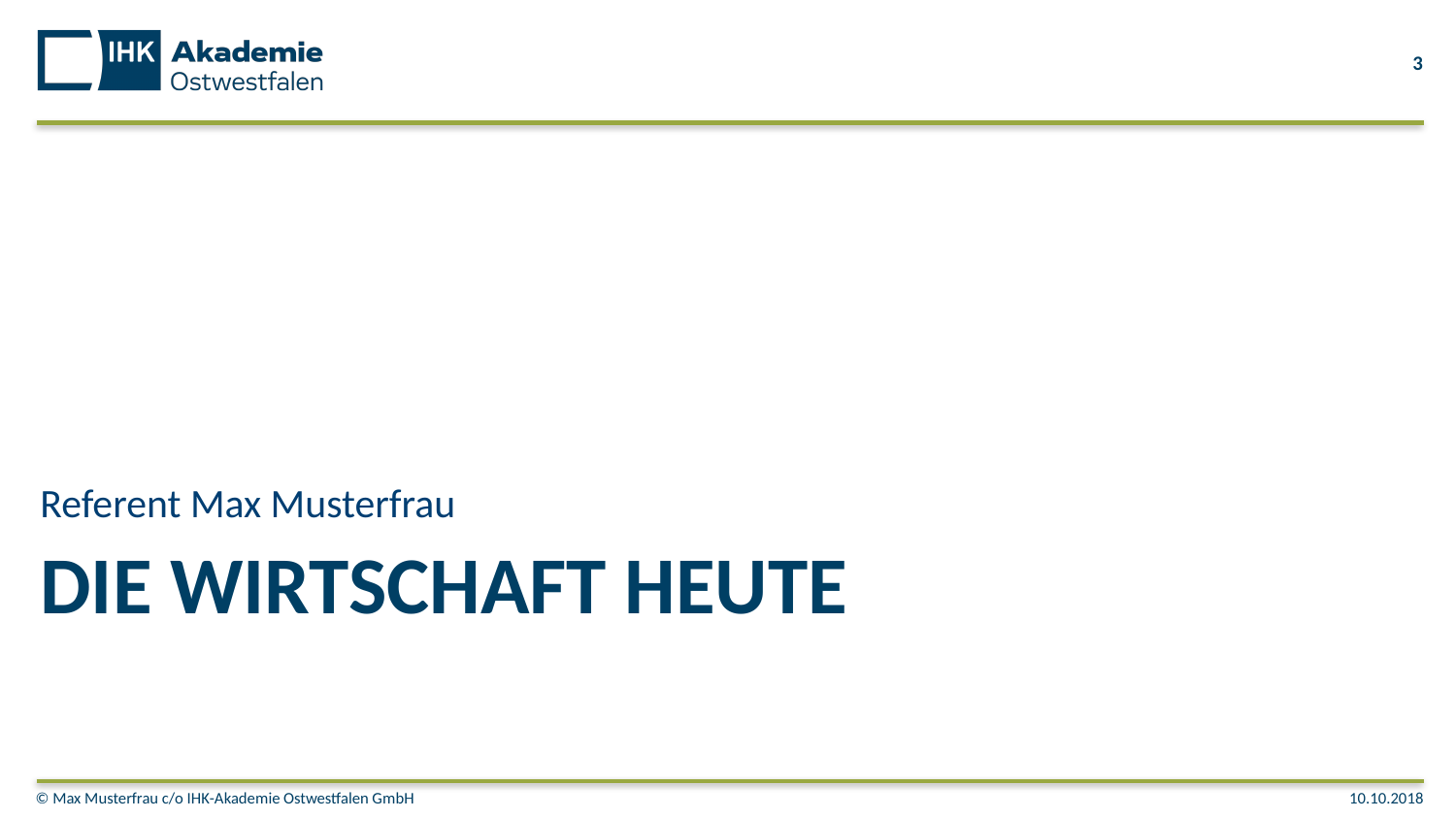

3
Referent Max Musterfrau
# Die wirtschaft heute
© Max Musterfrau c/o IHK-Akademie Ostwestfalen GmbH
10.10.2018